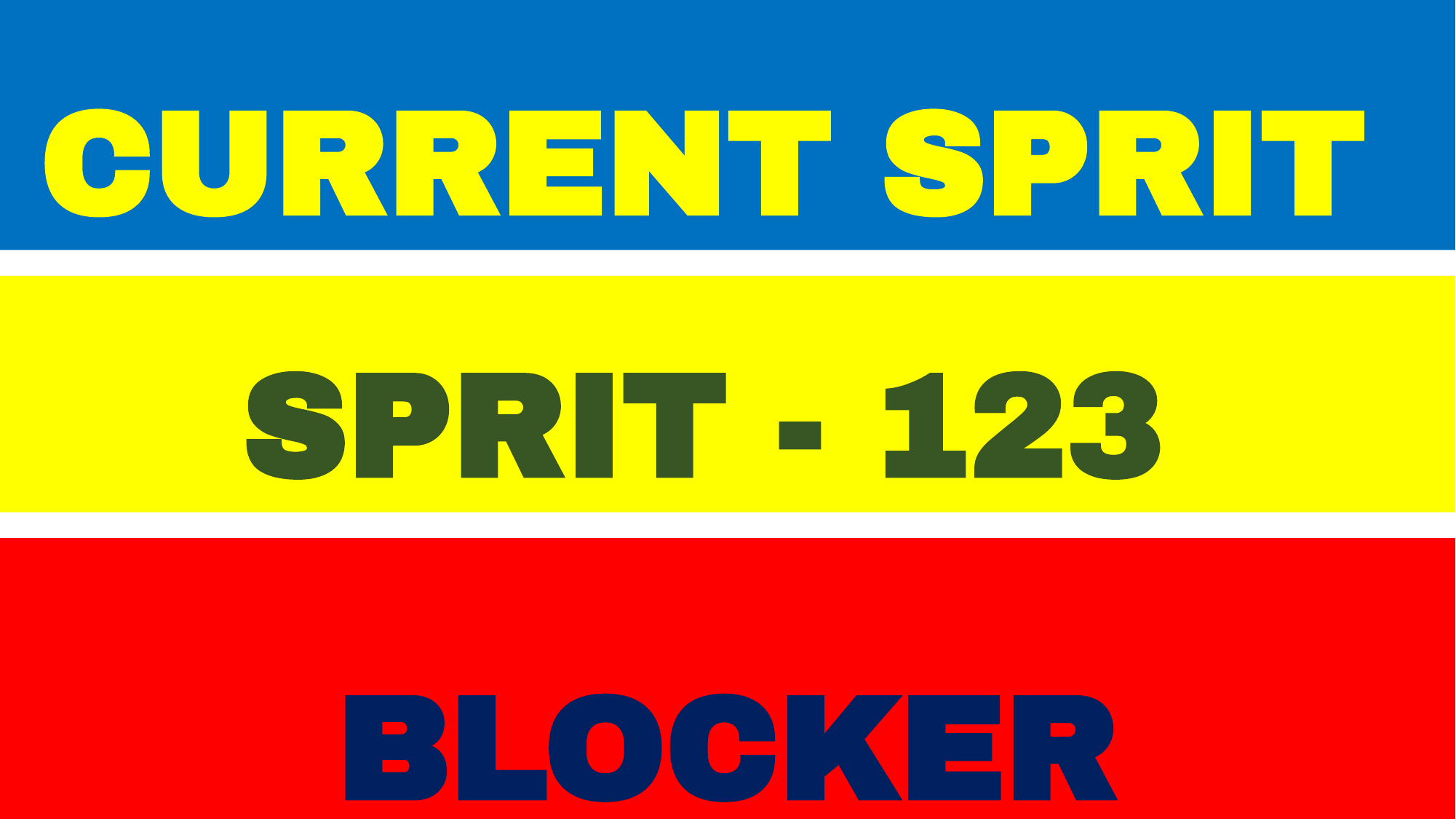

# CURRENT SPRIT
SPRIT - 123
BLOCKER